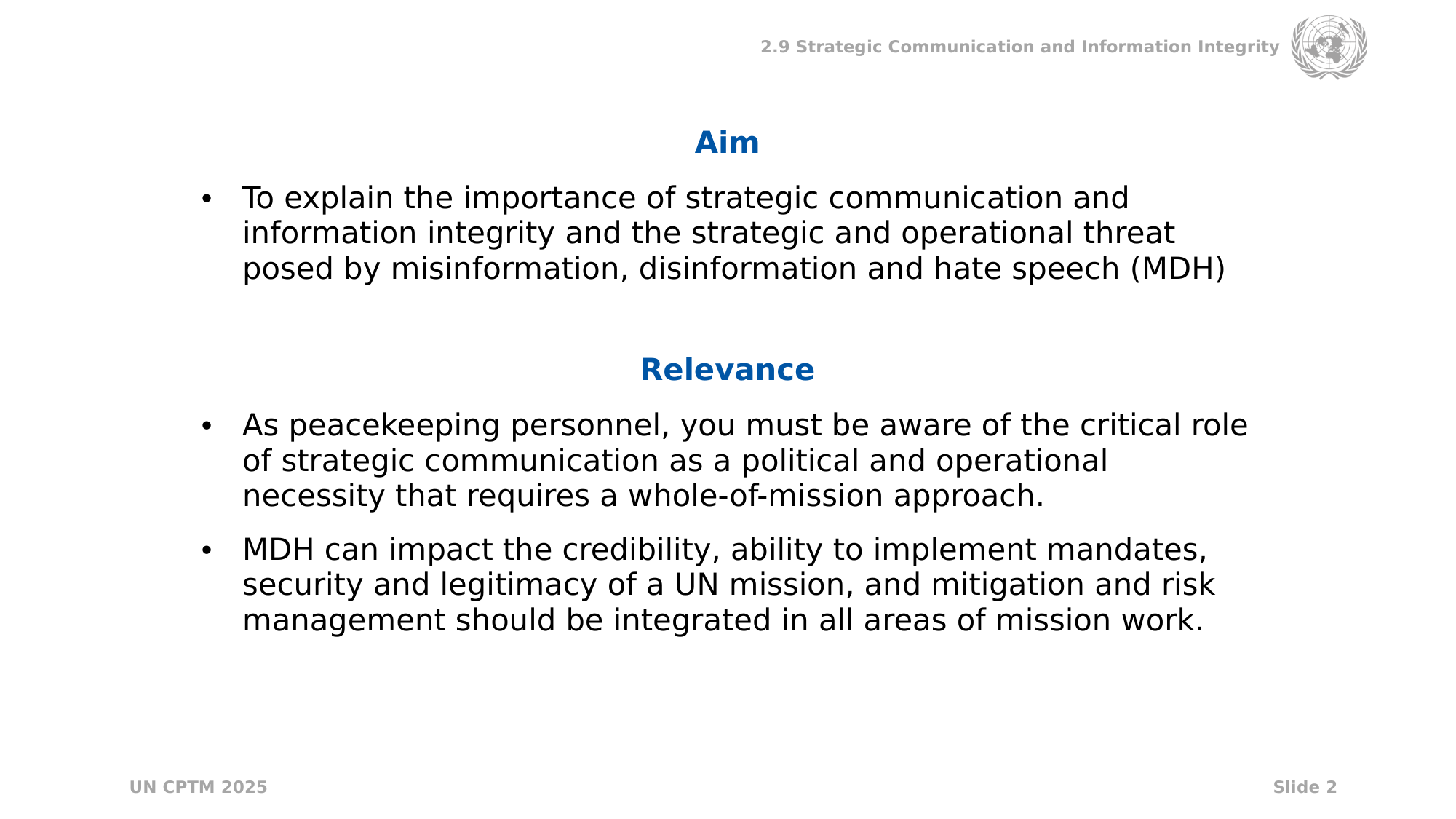

| Aim |
| --- |
| To explain the importance of strategic communication and information integrity and the strategic and operational threat posed by misinformation, disinformation and hate speech (MDH) |
|  |
| Relevance |
| As peacekeeping personnel, you must be aware of the critical role of strategic communication as a political and operational necessity that requires a whole-of-mission approach. MDH can impact the credibility, ability to implement mandates, security and legitimacy of a UN mission, and mitigation and risk management should be integrated in all areas of mission work. |